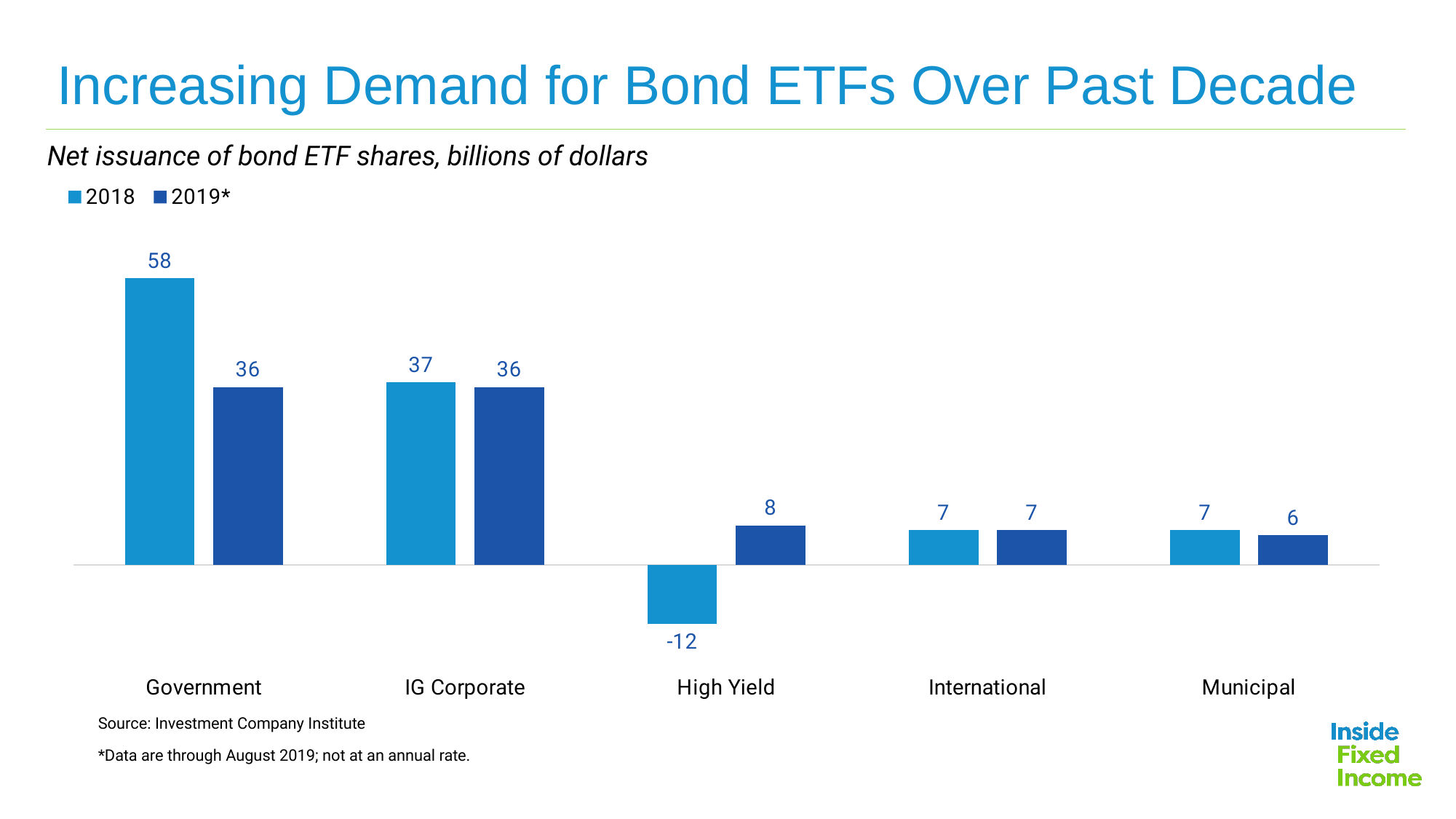

# Increasing Demand for Bond ETFs Over Past Decade
Net issuance of bond ETF shares, billions of dollars

### Chart

| Category | 2018 | 2019* |
|---|---|---|
| Government | 58.0 | 36.0 |
| IG Corporate | 37.0 | 36.0 |
| High Yield | -12.0 | 8.0 |
| International | 7.0 | 7.0 |
| Municipal | 7.0 | 6.0 |
Source: Investment Company Institute
*Data are through August 2019; not at an annual rate.